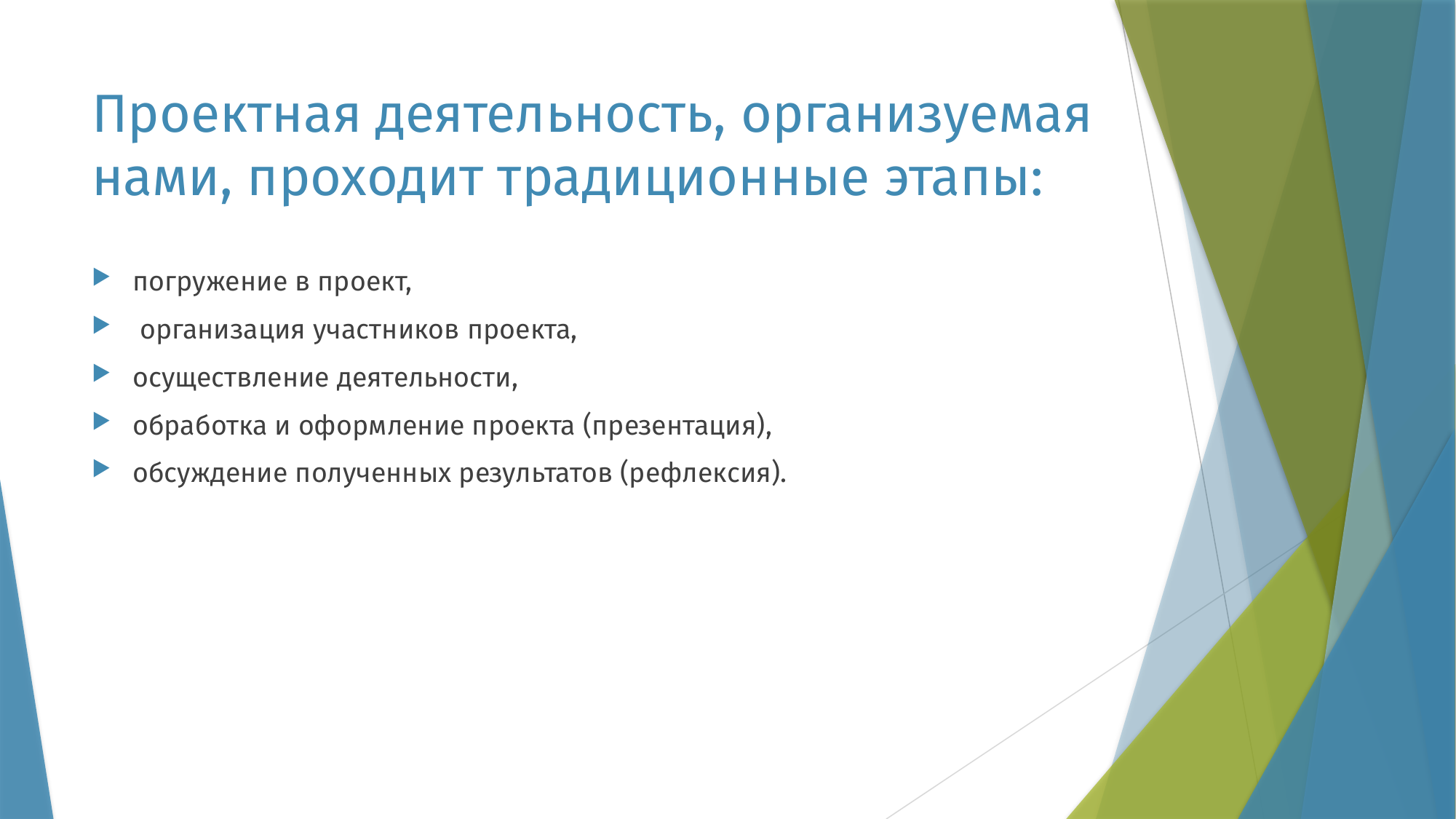

# Проектная деятельность, организуемая нами, проходит традиционные этапы:
погружение в проект,
 организация участников проекта,
осуществление деятельности,
обработка и оформление проекта (презентация),
обсуждение полученных результатов (рефлексия).